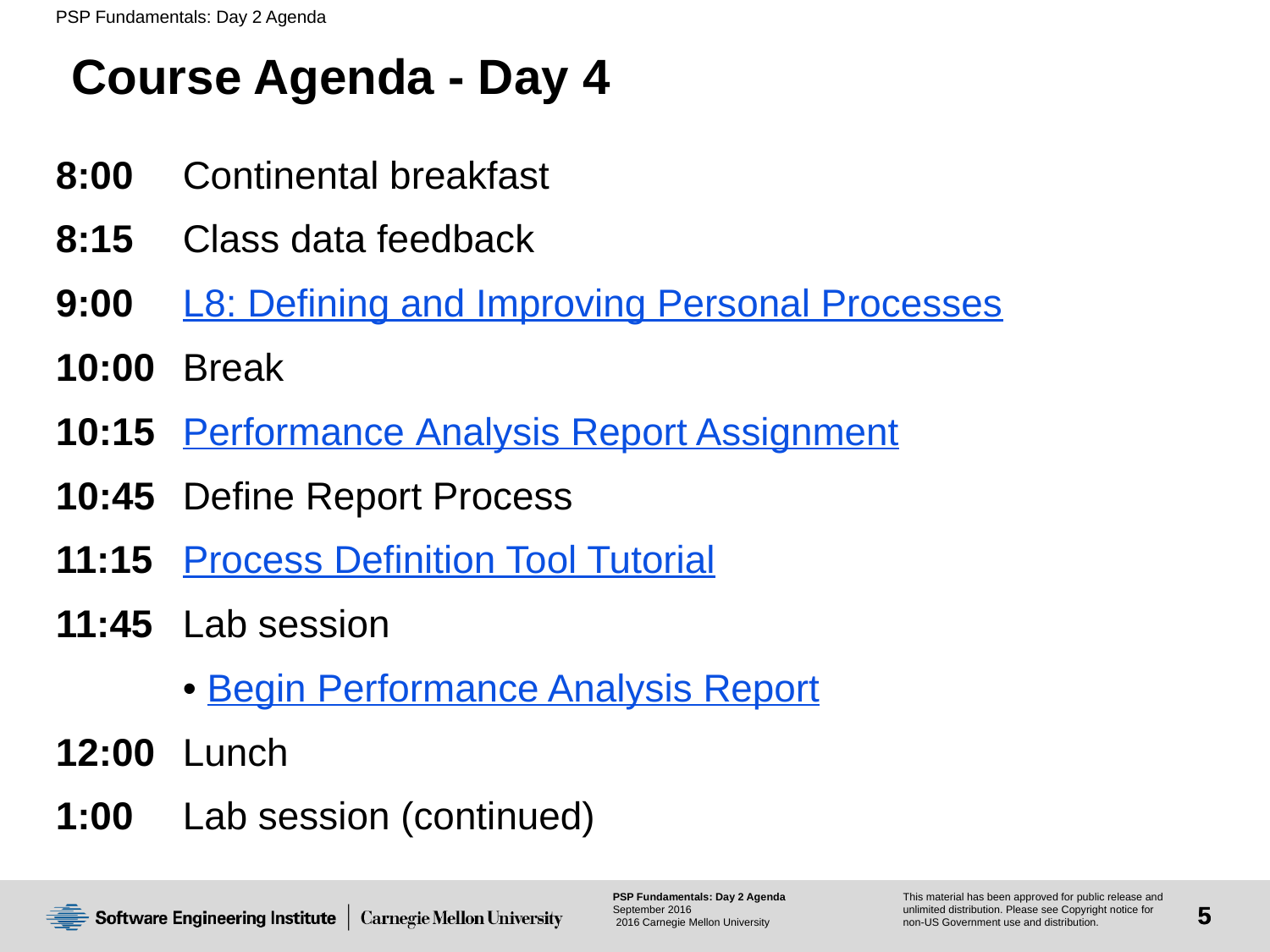

# Course Agenda - Day 4
8:00	Continental breakfast
8:15	Class data feedback
9:00	L8: Defining and Improving Personal Processes
10:00	Break
10:15	Performance Analysis Report Assignment
10:45	Define Report Process
11:15	Process Definition Tool Tutorial
11:45	Lab session
	• Begin Performance Analysis Report
12:00	Lunch
1:00	Lab session (continued)